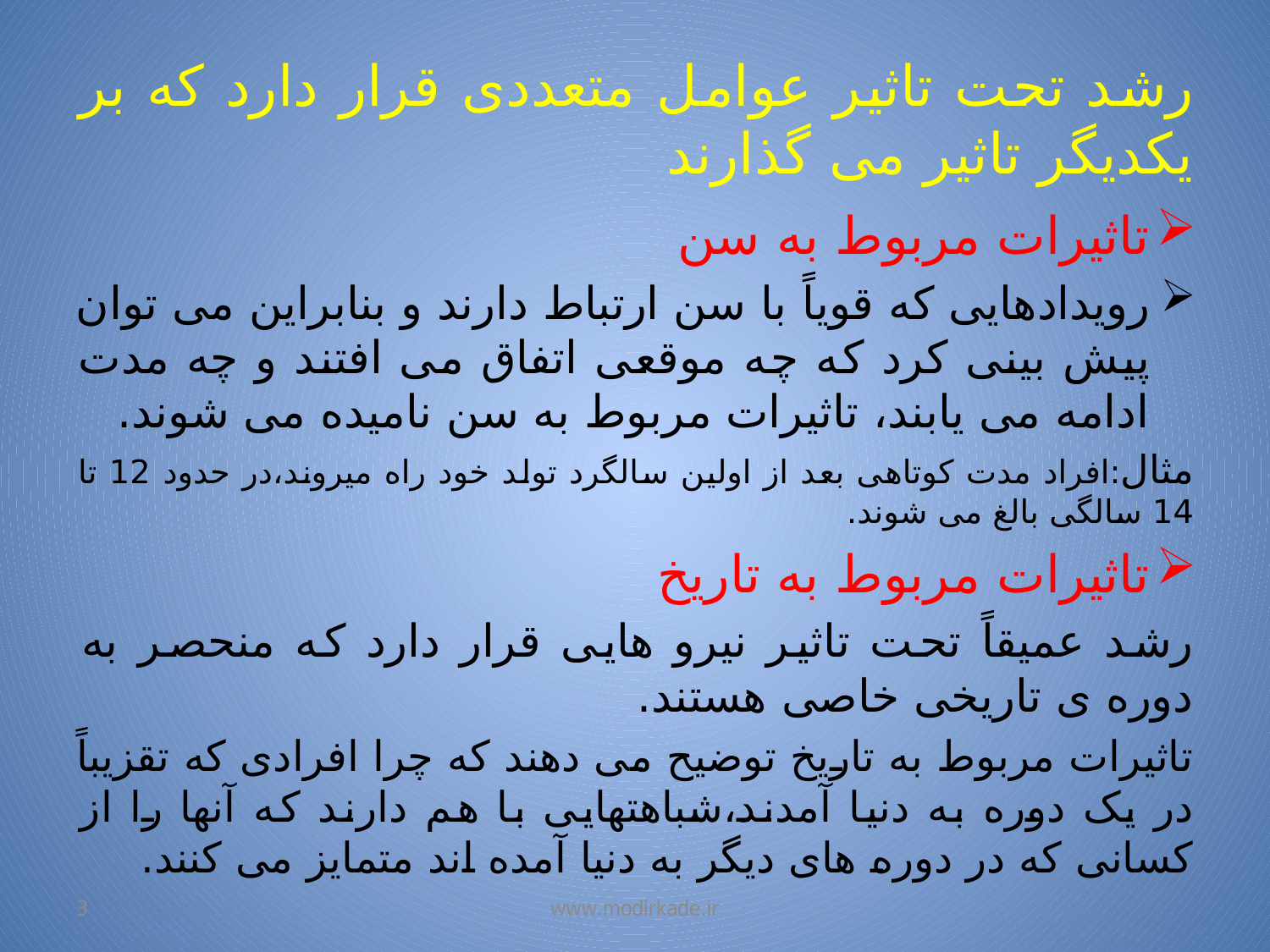

# رشد تحت تاثیر عوامل متعددی قرار دارد که بر یکدیگر تاثیر می گذارند
تاثیرات مربوط به سن
رویدادهایی که قویاً با سن ارتباط دارند و بنابراین می توان پیش بینی کرد که چه موقعی اتفاق می افتند و چه مدت ادامه می یابند، تاثیرات مربوط به سن نامیده می شوند.
مثال:افراد مدت کوتاهی بعد از اولین سالگرد تولد خود راه میروند،در حدود 12 تا 14 سالگی بالغ می شوند.
تاثیرات مربوط به تاریخ
رشد عمیقاً تحت تاثیر نیرو هایی قرار دارد که منحصر به دوره ی تاریخی خاصی هستند.
تاثیرات مربوط به تاریخ توضیح می دهند که چرا افرادی که تقزیباً در یک دوره به دنیا آمدند،شباهتهایی با هم دارند که آنها را از کسانی که در دوره های دیگر به دنیا آمده اند متمایز می کنند.
3
www.modirkade.ir